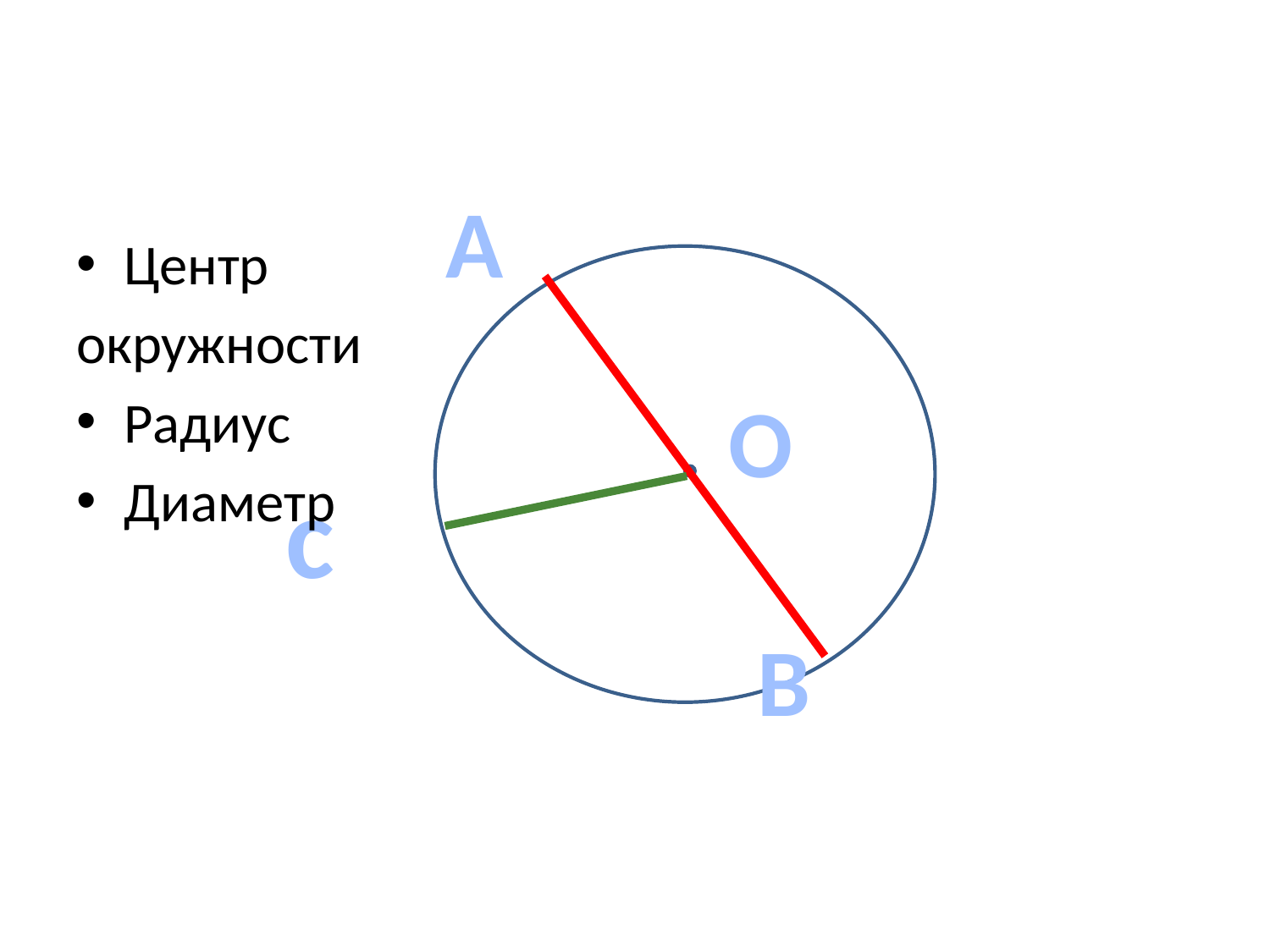

#
А
Центр
окружности
Радиус
Диаметр

О
с

В